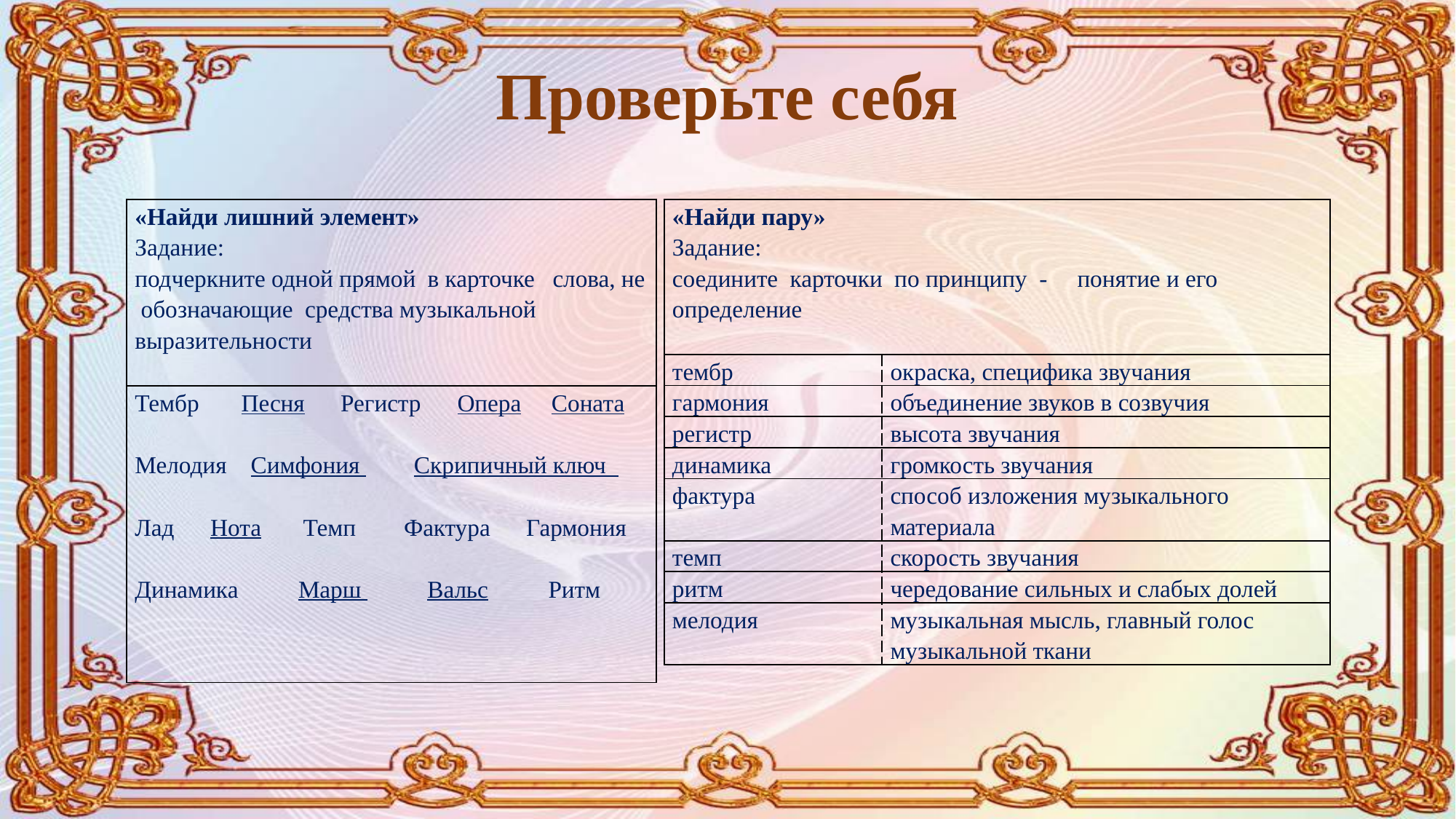

# Проверьте себя
| «Найди лишний элемент» Задание: подчеркните одной прямой в карточке слова, не обозначающие средства музыкальной выразительности |
| --- |
| Тембр Песня Регистр Опера Соната   Мелодия Симфония Скрипичный ключ   Лад Нота Темп Фактура Гармония   Динамика Марш Вальс Ритм |
| «Найди пару» Задание: соедините карточки по принципу - понятие и его определение |  |
| --- | --- |
| тембр | окраска, специфика звучания |
| гармония | объединение звуков в созвучия |
| регистр | высота звучания |
| динамика | громкость звучания |
| фактура | способ изложения музыкального материала |
| темп | скорость звучания |
| ритм | чередование сильных и слабых долей |
| мелодия | музыкальная мысль, главный голос музыкальной ткани |